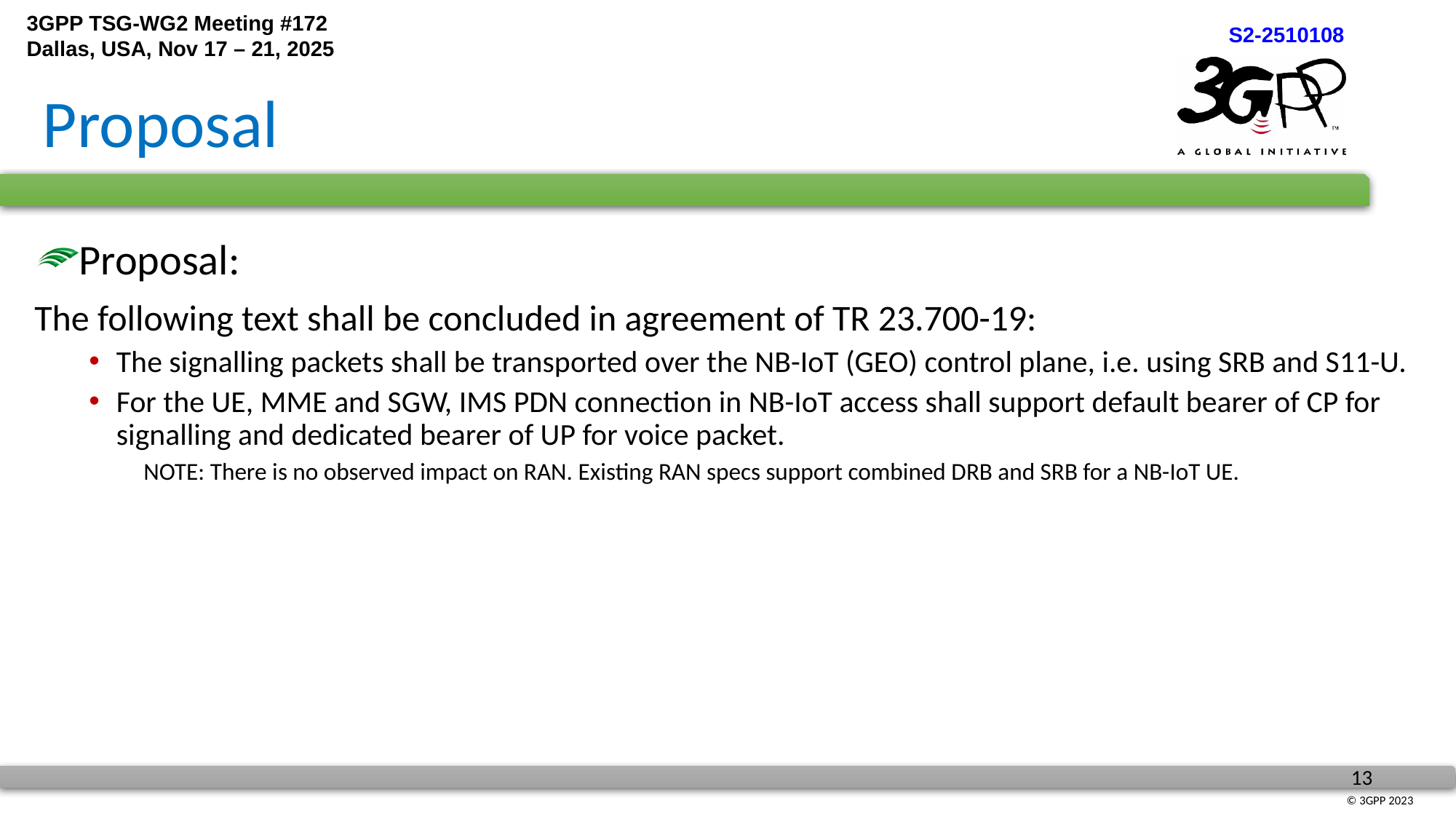

Proposal
Proposal:
The following text shall be concluded in agreement of TR 23.700-19:
The signalling packets shall be transported over the NB-IoT (GEO) control plane, i.e. using SRB and S11-U.
For the UE, MME and SGW, IMS PDN connection in NB-IoT access shall support default bearer of CP for signalling and dedicated bearer of UP for voice packet.
NOTE: There is no observed impact on RAN. Existing RAN specs support combined DRB and SRB for a NB-IoT UE.